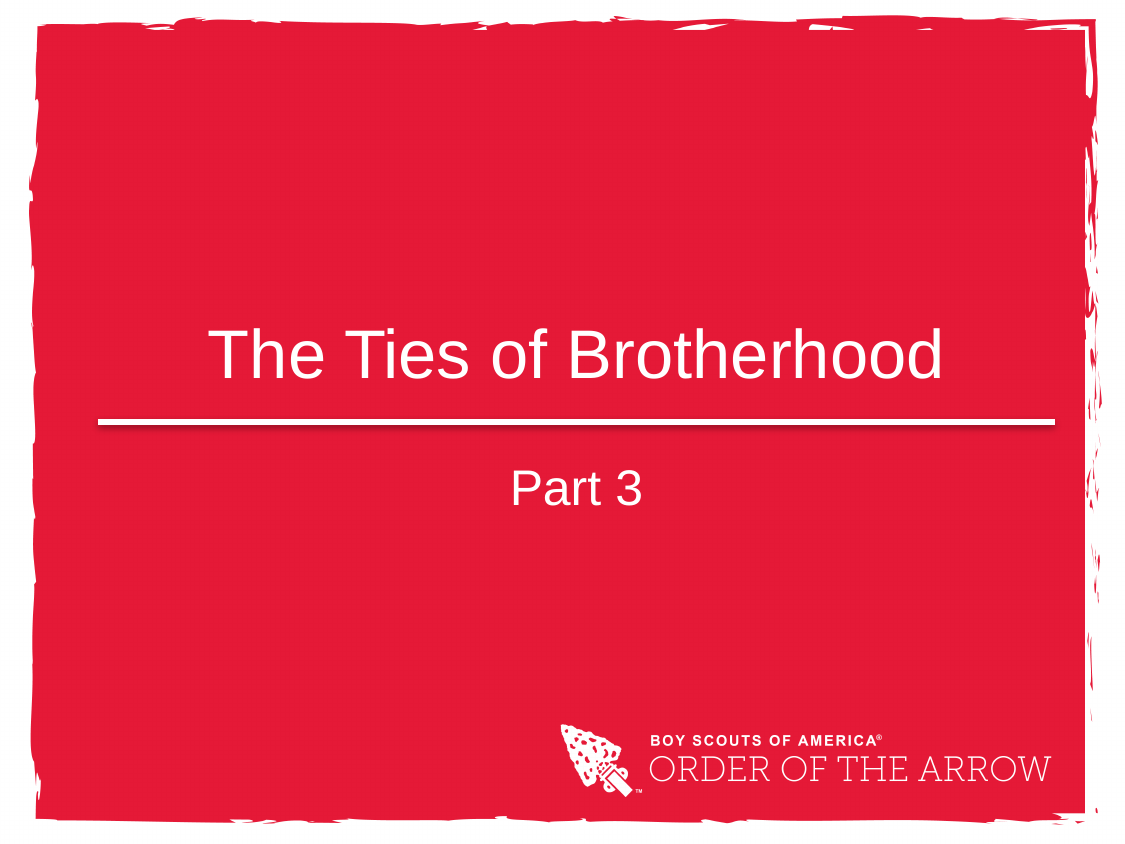

# The Ties of Brotherhood
Part 3